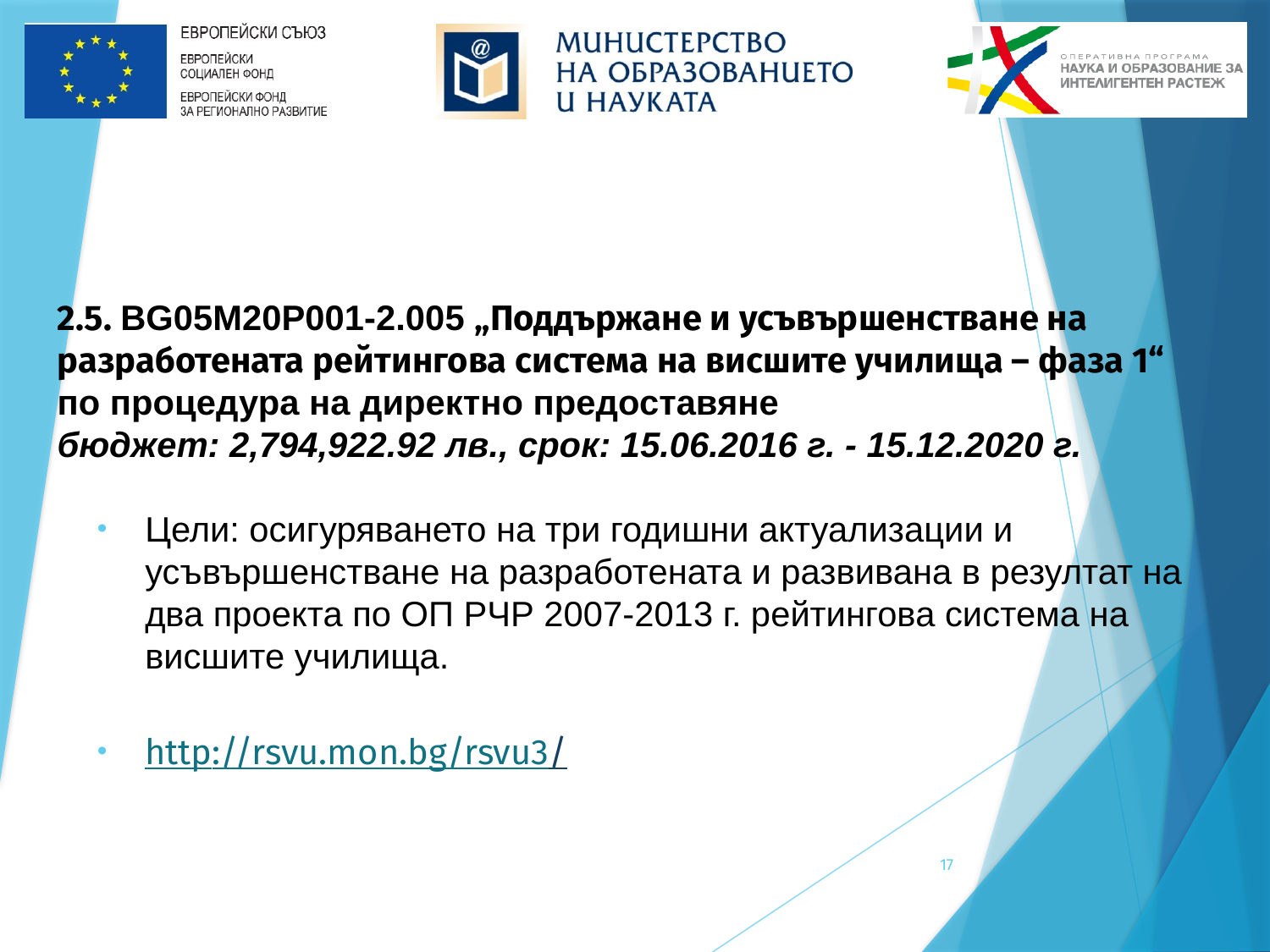

2.5. BG05M20P001-2.005 „Поддържане и усъвършенстване на разработената рейтингова система на висшите училища – фаза 1“ по процедура на директно предоставяне
бюджет: 2,794,922.92 лв., срок: 15.06.2016 г. - 15.12.2020 г.
Цели: осигуряването на три годишни актуализации и усъвършенстване на разработената и развивана в резултат на два проекта по ОП РЧР 2007-2013 г. рейтингова система на висшите училища.
http://rsvu.mon.bg/rsvu3/
17